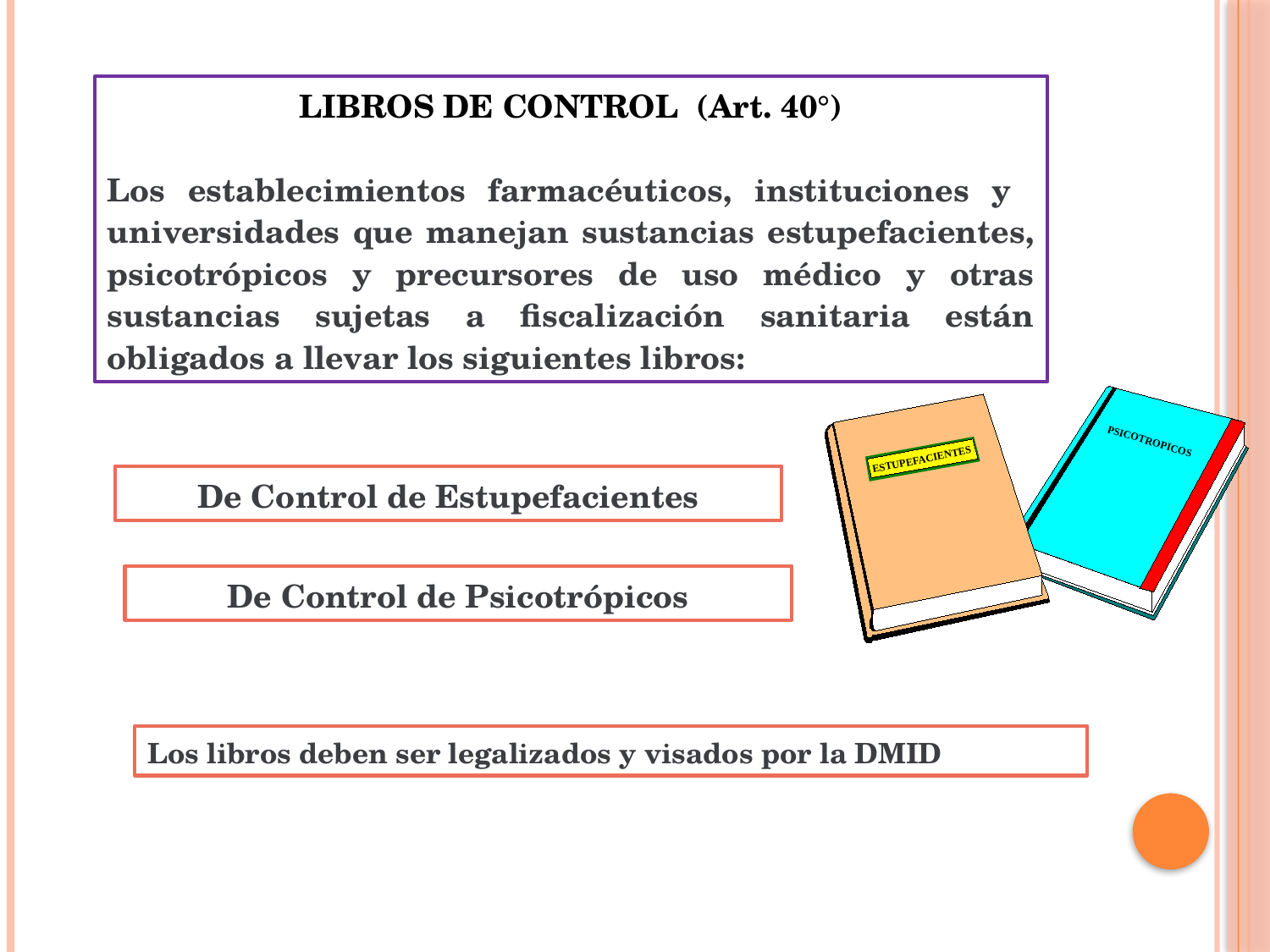

LIBROS DE CONTROL  (Art. 40°)

Los establecimientos farmacéuticos, instituciones y  universidades que manejan sustancias estupefacientes, psicotrópicos y precursores de uso médico y otras sustancias sujetas a fiscalización sanitaria están obligados a llevar los siguientes libros:

PSICOTROPICOS
ESTUPEFACIENTES
De Control de Estupefacientes
De Control de Psicotrópicos
Los libros deben ser legalizados y visados por la DMID